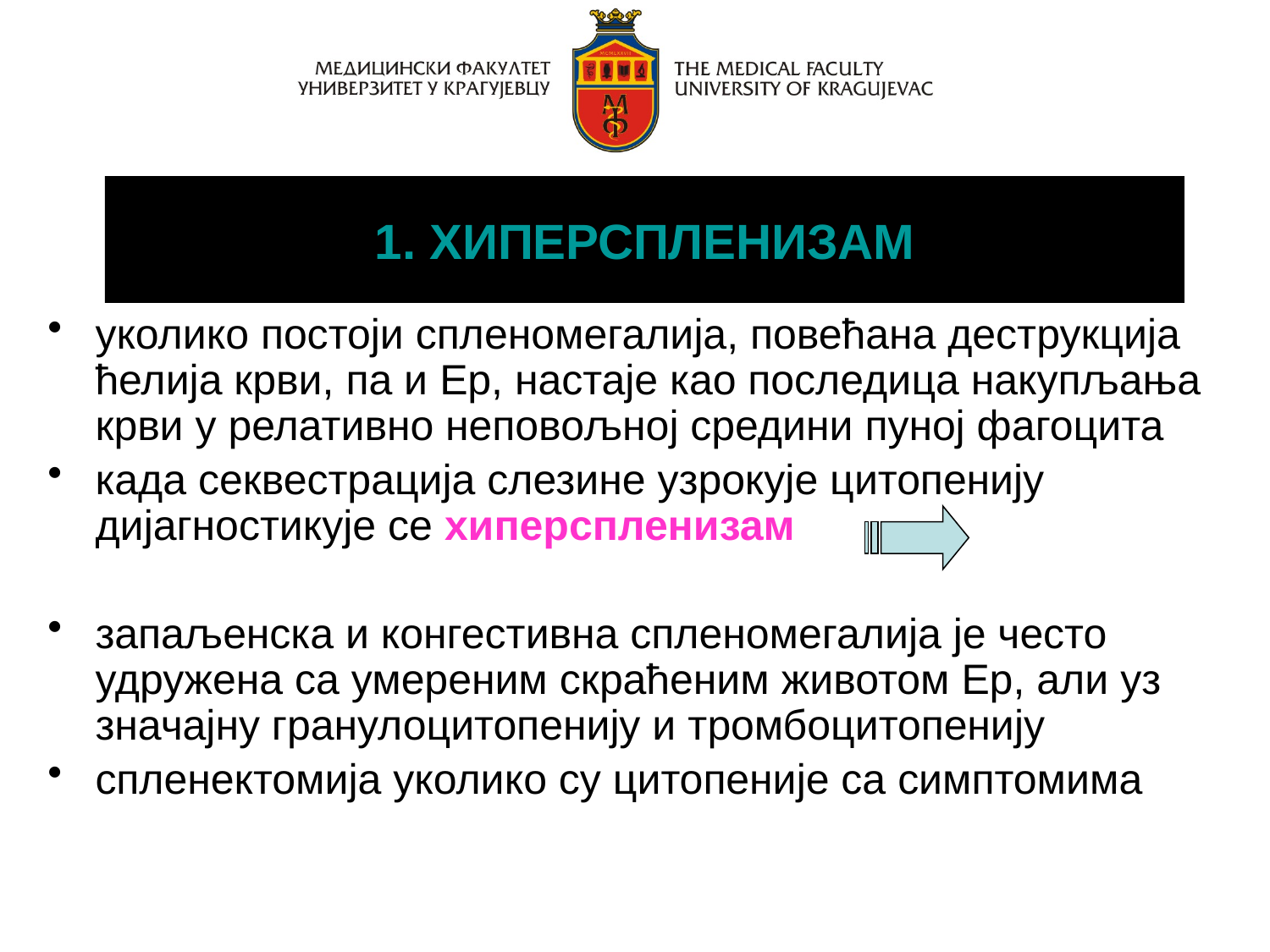

1. ХИПЕРСПЛЕНИЗАМ
уколико постоји спленомегалија, повећана деструкција ћелија крви, па и Ер, настаје као последица накупљања крви у релативно неповољној средини пуној фагоцита
када секвестрација слезине узрокује цитопенију               дијагностикује се хиперспленизам

запаљенска и конгестивна спленомегалија је често удружена са умереним скраћеним животом Ер, али уз значајну гранулоцитопенију и тромбоцитопенију
спленектомија уколико су цитопеније са симптомима